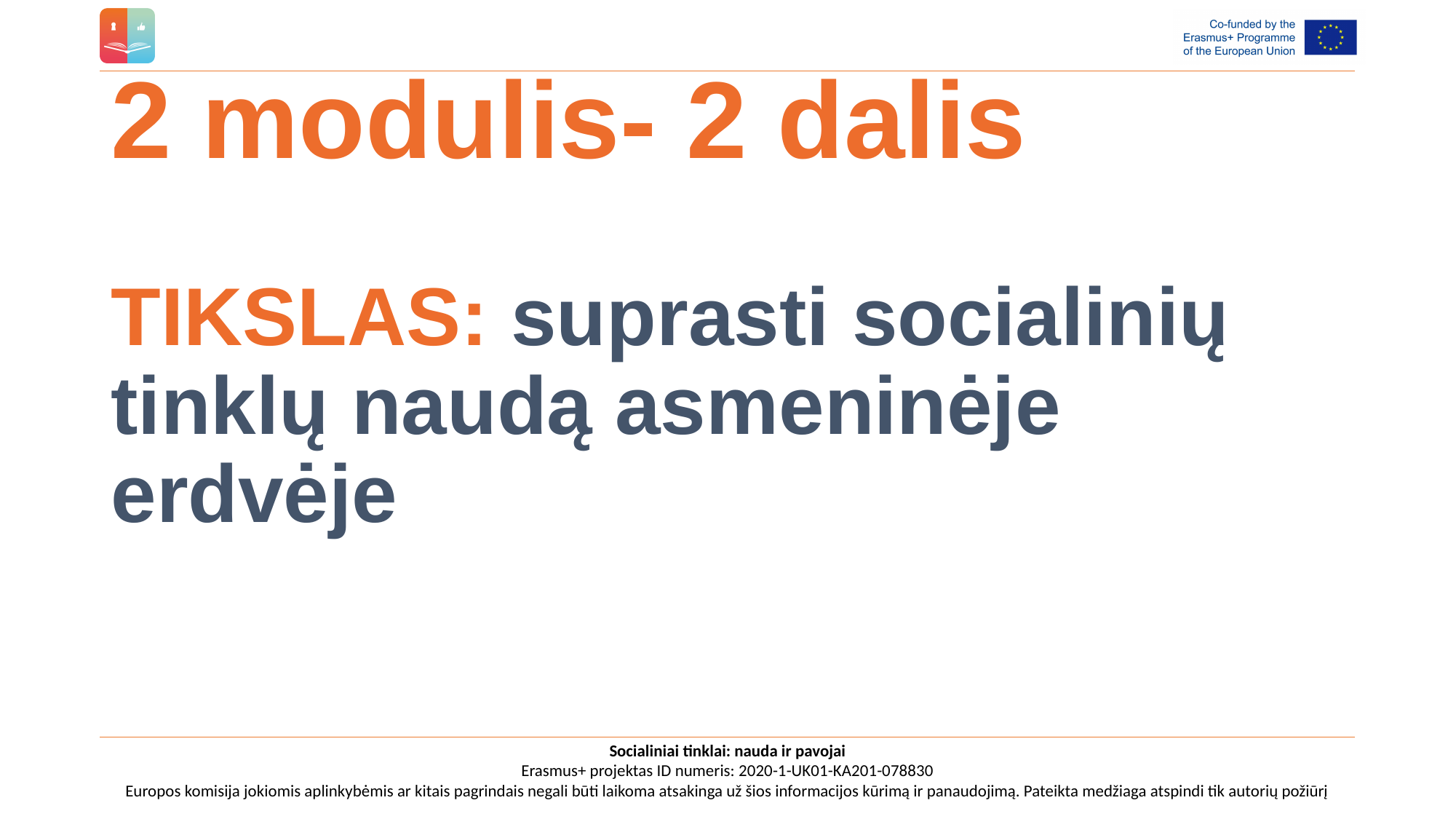

# 2 modulis- 2 dalis

TIKSLAS: suprasti socialinių tinklų naudą asmeninėje erdvėje

Socialiniai tinklai: nauda ir pavojai
Erasmus+ projektas ID numeris: 2020-1-UK01-KA201-078830
Europos komisija jokiomis aplinkybėmis ar kitais pagrindais negali būti laikoma atsakinga už šios informacijos kūrimą ir panaudojimą. Pateikta medžiaga atspindi tik autorių požiūrį